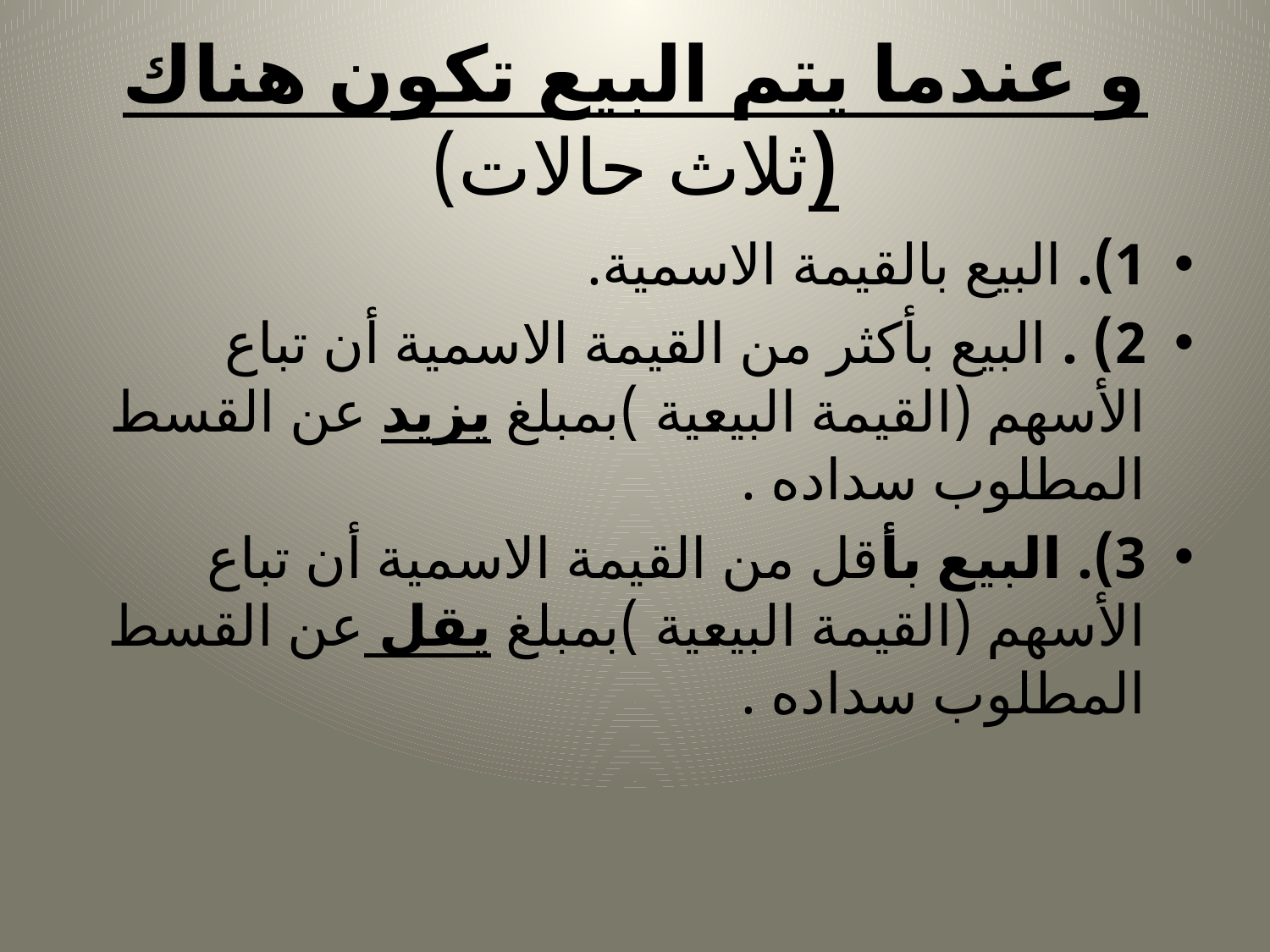

# و عندما يتم البيع تكون هناك (ثلاث حالات)
1). البيع بالقيمة الاسمية.
2) . البيع بأكثر من القيمة الاسمية أن تباع الأسهم (القيمة البيعية )بمبلغ يزيد عن القسط المطلوب سداده .
3). البيع بأقل من القيمة الاسمية أن تباع الأسهم (القيمة البيعية )بمبلغ يقل عن القسط المطلوب سداده .